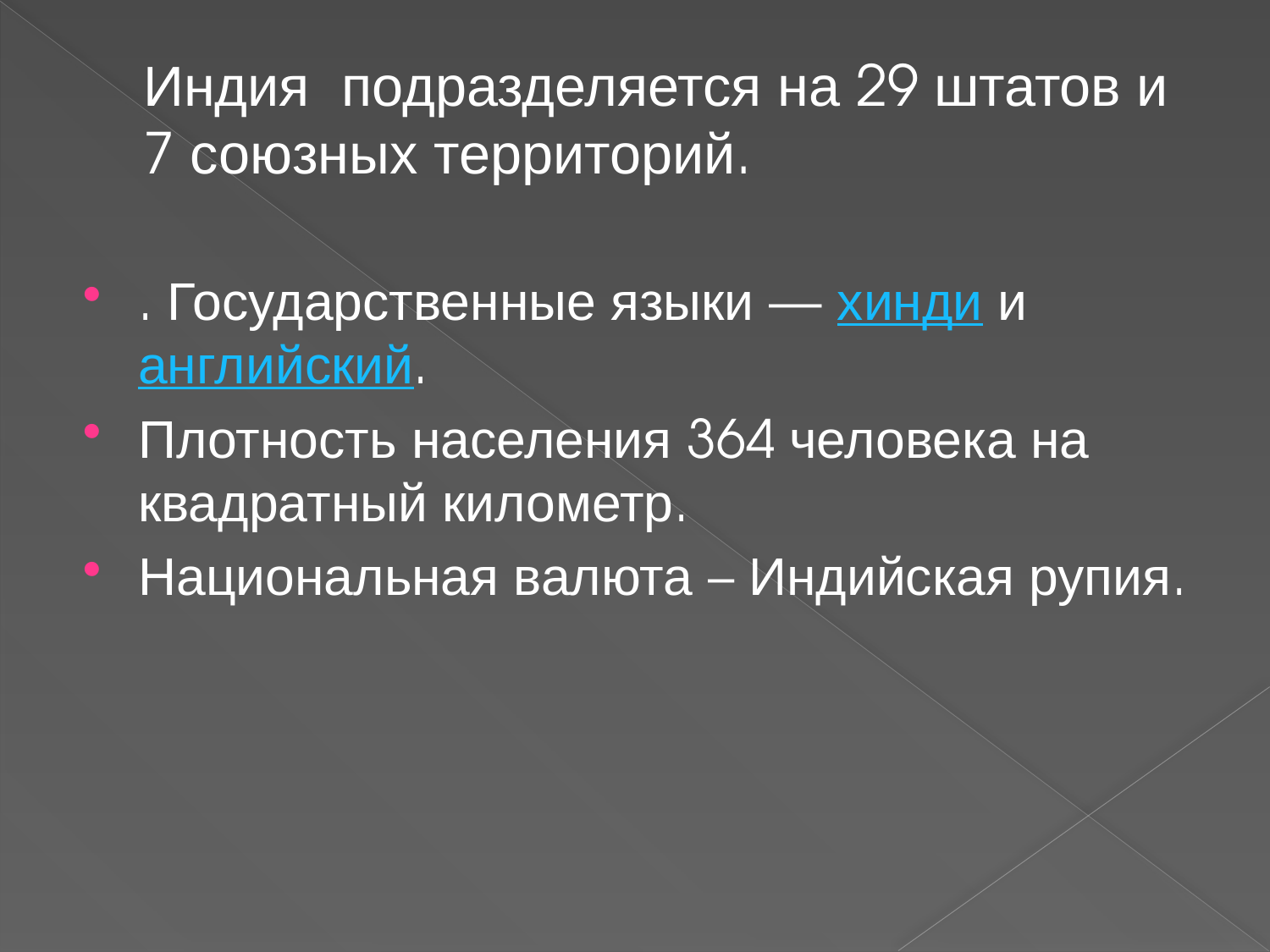

# Индия  подразделяется на 29 штатов и 7 союзных территорий.
. Государственные языки — хинди и английский.
Плотность населения 364 человека на квадратный километр.
Национальная валюта – Индийская рупия.